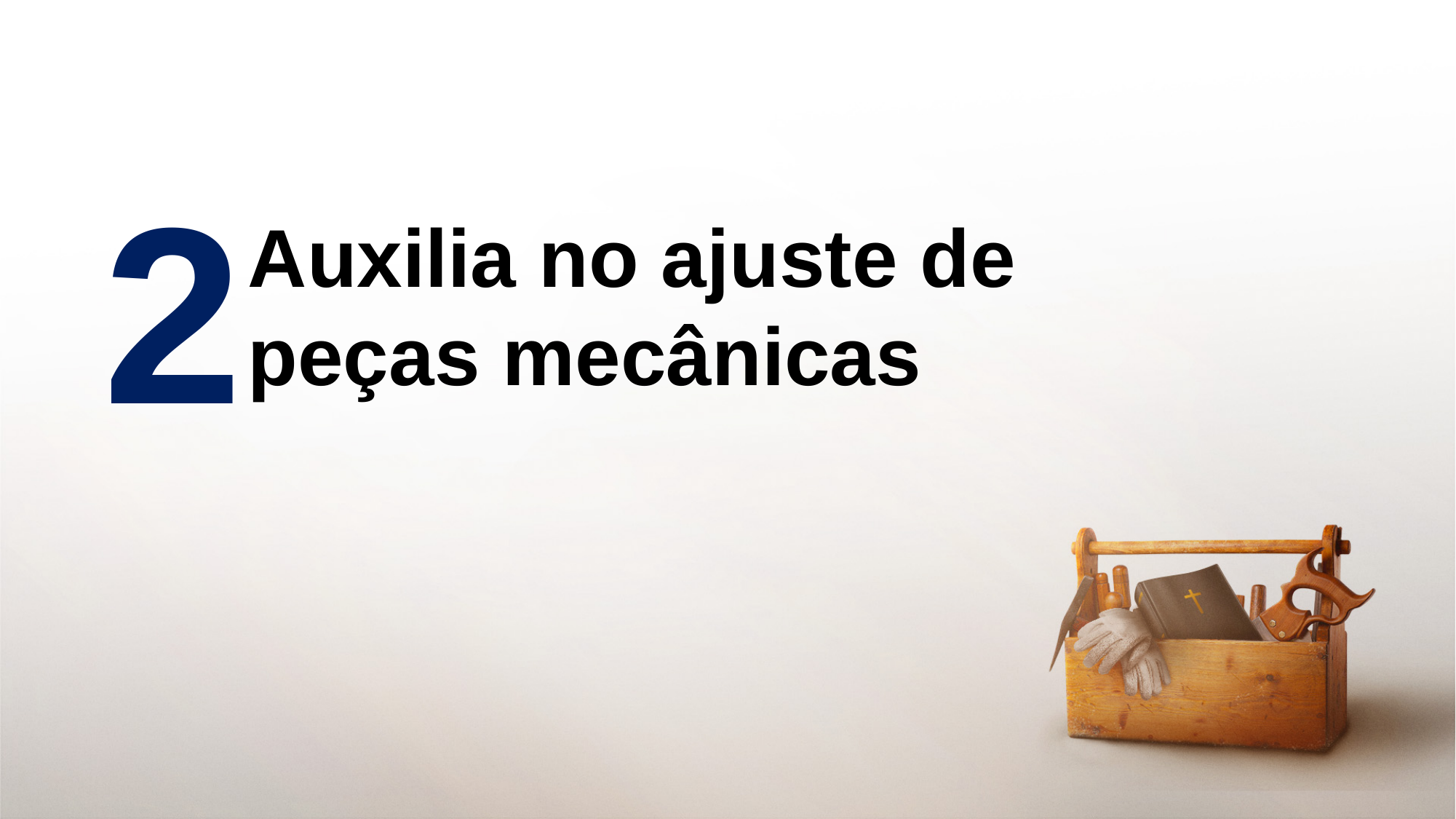

2
Auxilia no ajuste de peças mecânicas